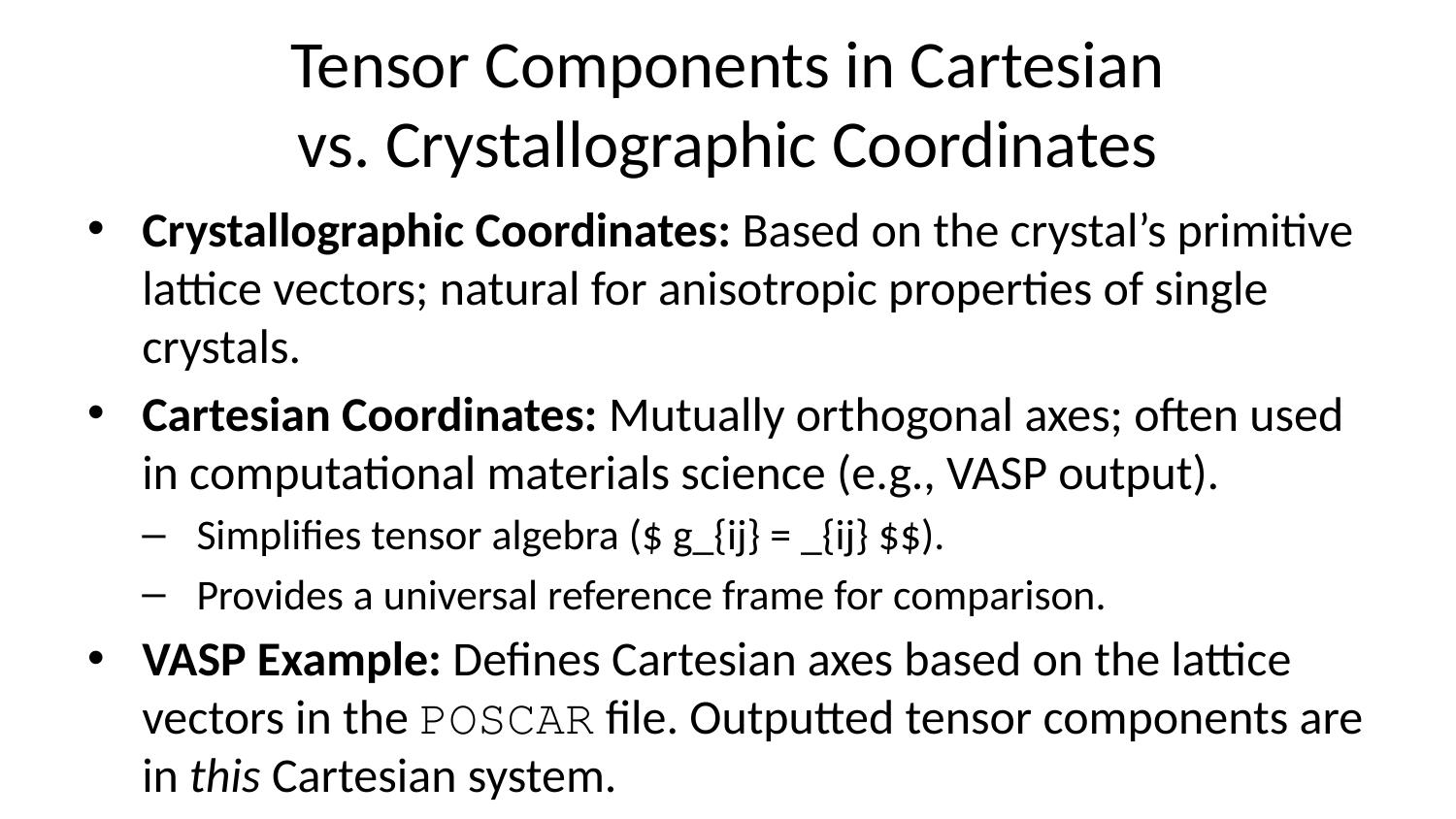

# Tensor Components in Cartesian vs. Crystallographic Coordinates
Crystallographic Coordinates: Based on the crystal’s primitive lattice vectors; natural for anisotropic properties of single crystals.
Cartesian Coordinates: Mutually orthogonal axes; often used in computational materials science (e.g., VASP output).
Simplifies tensor algebra ($ g_{ij} = _{ij} $$).
Provides a universal reference frame for comparison.
VASP Example: Defines Cartesian axes based on the lattice vectors in the POSCAR file. Outputted tensor components are in this Cartesian system.
Requires coordinate transformation to interpret in crystallographic directions.